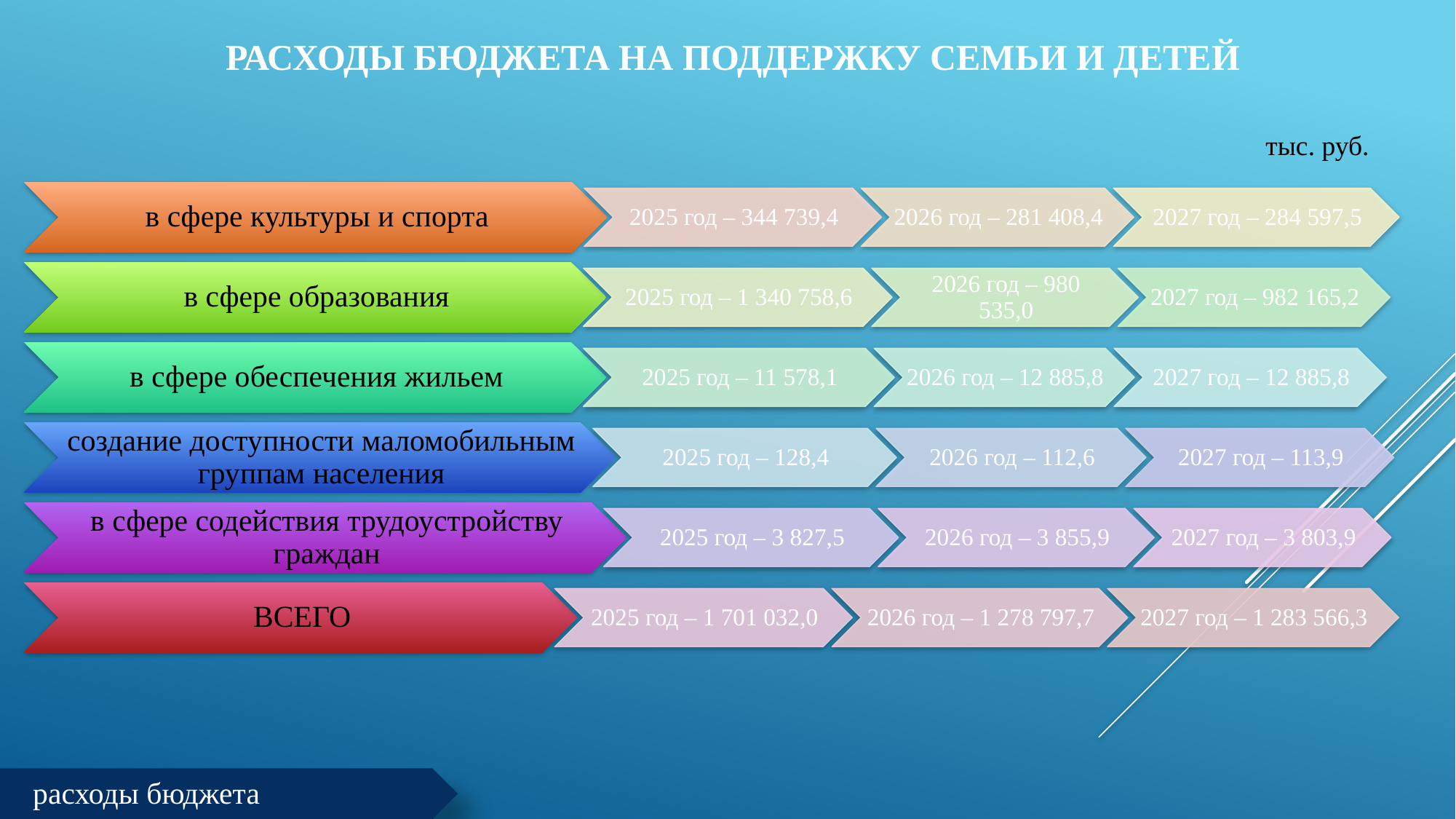

# Расходы бюджета на поддержку семьи и детей
в сфере культуры и спорта
2025 год – 344 739,4
2026 год – 281 408,4
2027 год – 284 597,5
в сфере образования
2025 год – 1 340 758,6
2026 год – 980 535,0
2027 год – 982 165,2
в сфере обеспечения жильем
2025 год – 11 578,1
2026 год – 12 885,8
2027 год – 12 885,8
создание доступности маломобильным группам населения
2025 год – 128,4
2026 год – 112,6
2027 год – 113,9
в сфере содействия трудоустройству граждан
2025 год – 3 827,5
2026 год – 3 855,9
2027 год – 3 803,9
ВСЕГО
2025 год – 1 701 032,0
2026 год – 1 278 797,7
2027 год – 1 283 566,3

тыс. руб.

расходы бюджета